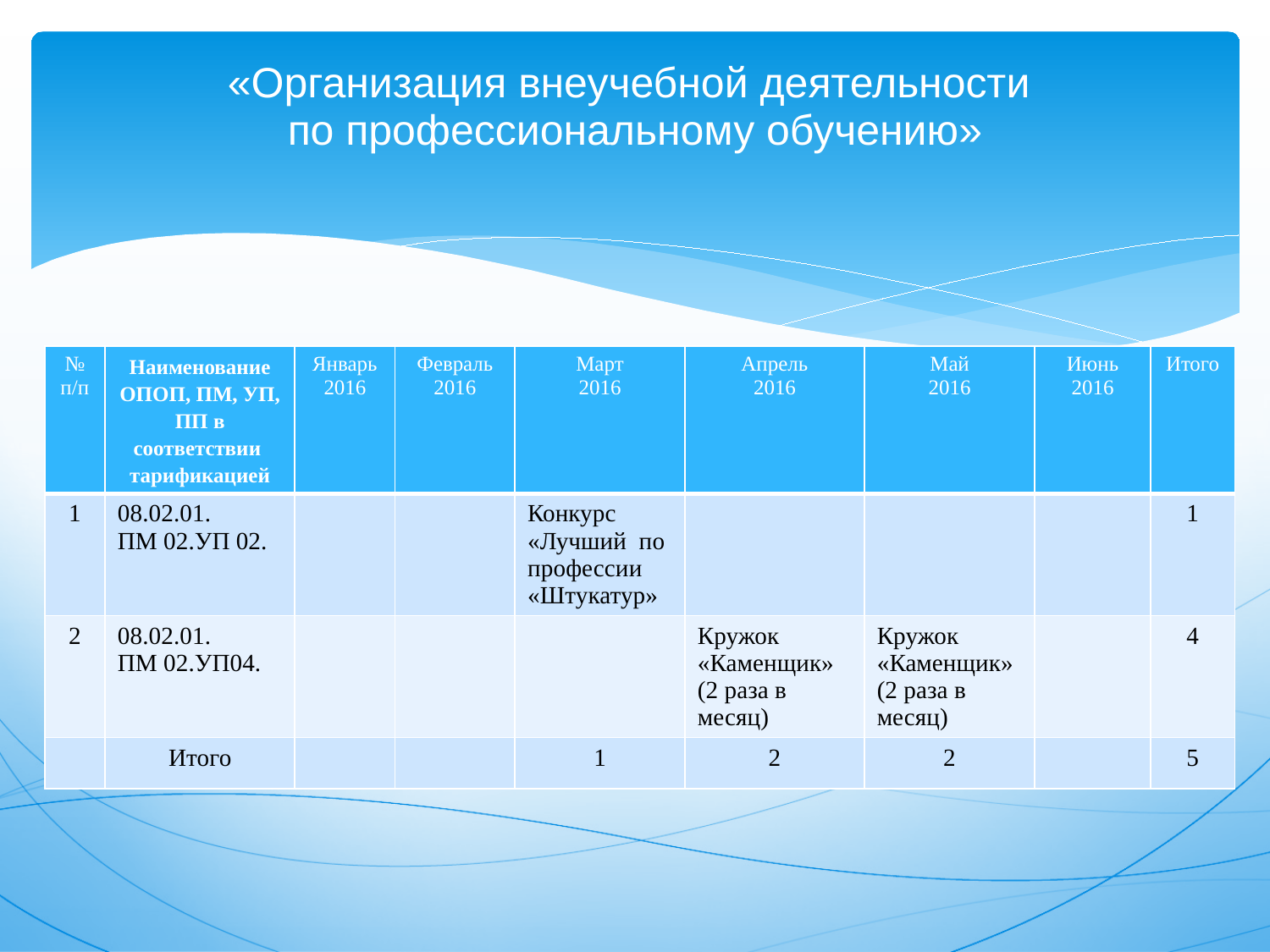

# «Организация внеучебной деятельности по профессиональному обучению»
| № п/п | Наименование ОПОП, ПМ, УП, ПП в соответствии тарификацией | Январь 2016 | Февраль 2016 | Март 2016 | Апрель 2016 | Май 2016 | Июнь 2016 | Итого |
| --- | --- | --- | --- | --- | --- | --- | --- | --- |
| 1 | 08.02.01. ПМ 02.УП 02. |  |  | Конкурс «Лучший по профессии «Штукатур» |  |  |  | 1 |
| 2 | 08.02.01. ПМ 02.УП04. |  |  |  | Кружок «Каменщик» (2 раза в месяц) | Кружок «Каменщик» (2 раза в месяц) |  | 4 |
|  | Итого |  |  | 1 | 2 | 2 |  | 5 |